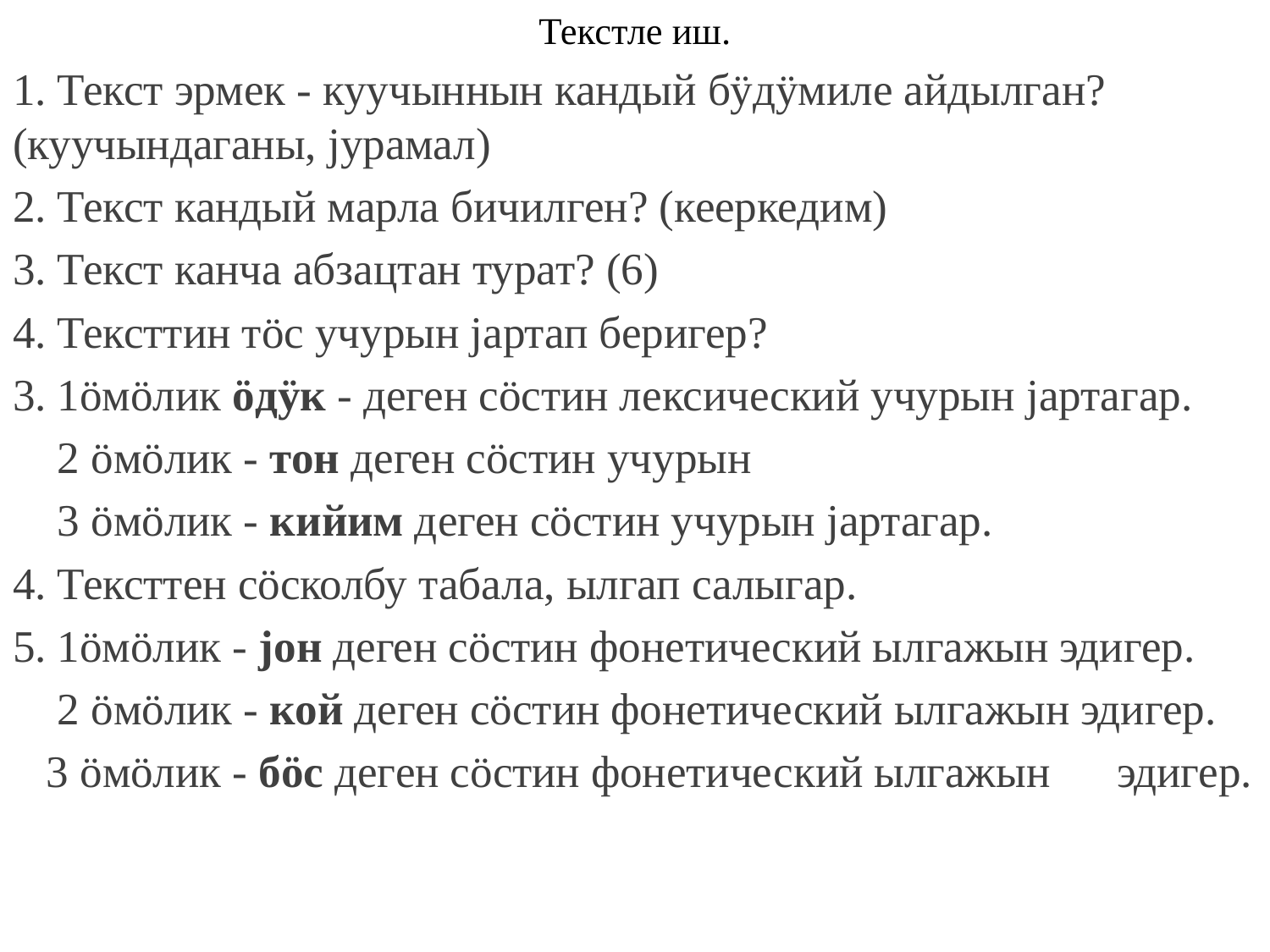

Текстле иш.
1. Текст эрмек - куучыннын кандый бÿдÿмиле айдылган? (куучындаганы, jурамал)
2. Текст кандый марла бичилген? (кееркедим)
3. Текст канча абзацтан турат? (6)
4. Тексттин тöс учурын jартап беригер?
3. 1öмöлик öдÿк - деген сöстин лексический учурын jартагар.
    2 öмöлик - тон деген сöстин учурын
    3 öмöлик - кийим деген сöстин учурын jартагар.
4. Тексттен сöсколбу табала, ылгап салыгар.
5. 1öмöлик - jон деген сöстин фонетический ылгажын эдигер.
    2 öмöлик - кой деген сöстин фонетический ылгажын эдигер.
   3 öмöлик - бöс деген сöстин фонетический ылгажын      эдигер.